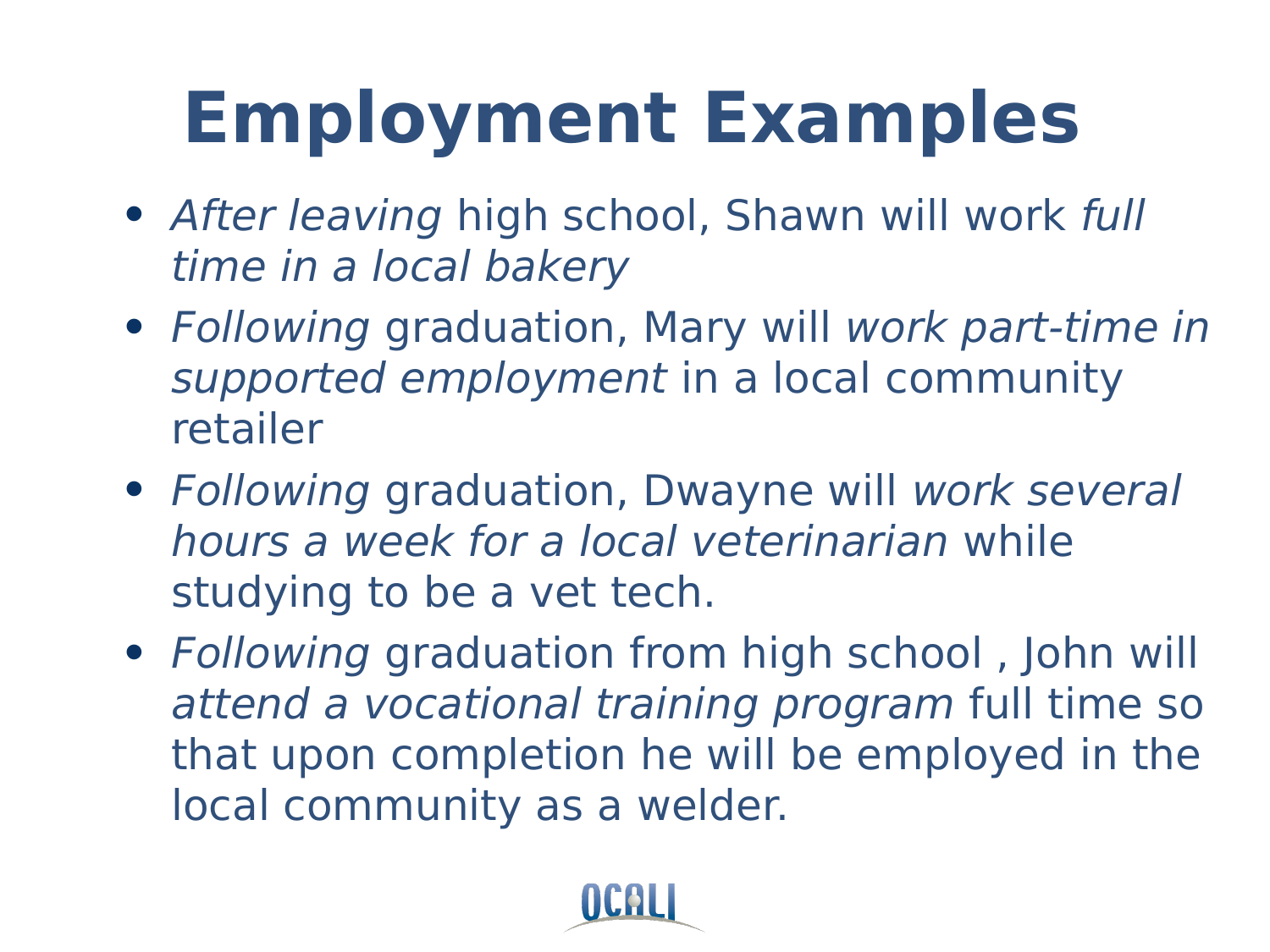

# Employment Examples
After leaving high school, Shawn will work full time in a local bakery
Following graduation, Mary will work part-time in supported employment in a local community retailer
Following graduation, Dwayne will work several hours a week for a local veterinarian while studying to be a vet tech.
Following graduation from high school , John will attend a vocational training program full time so that upon completion he will be employed in the local community as a welder.